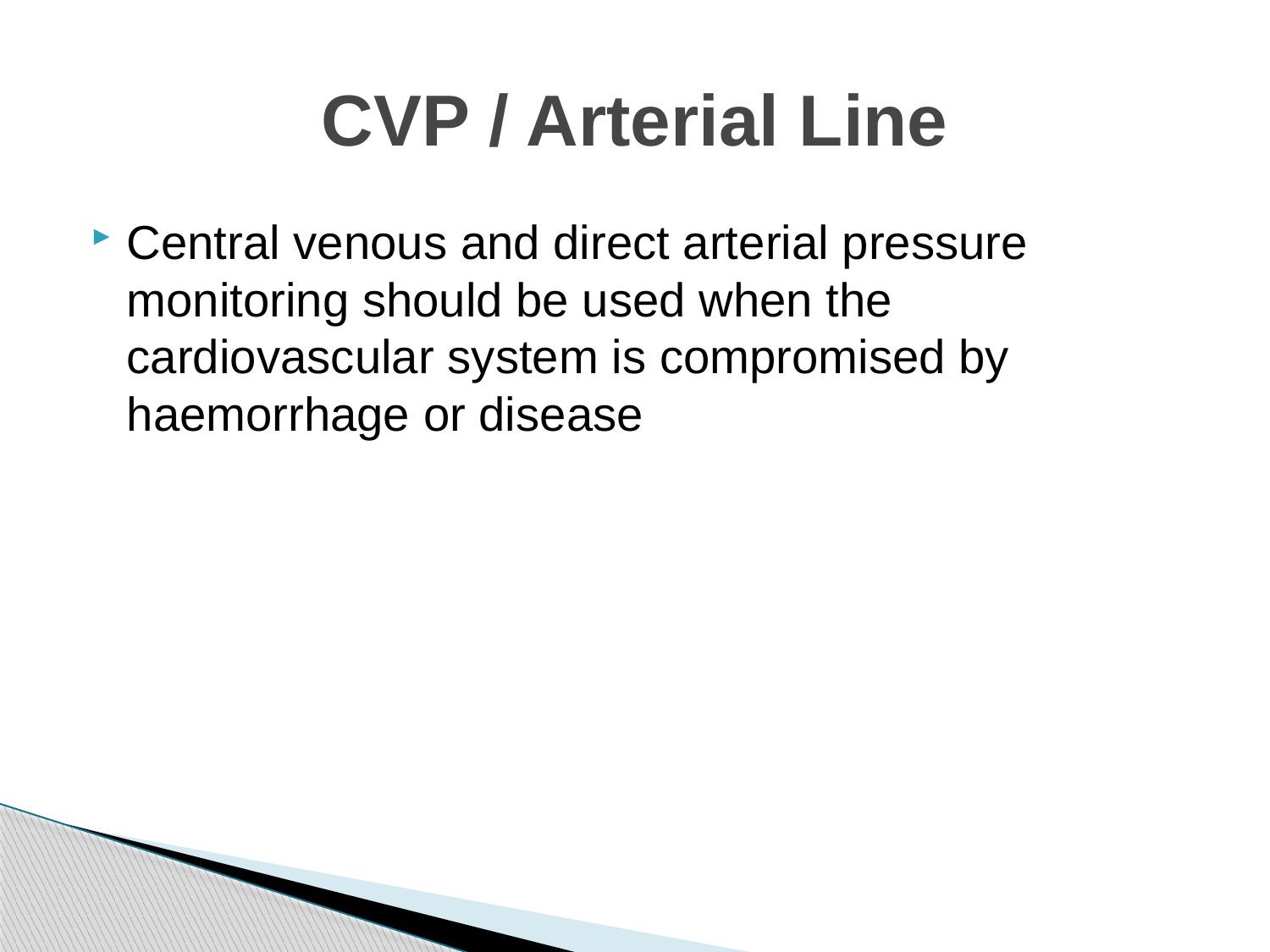

# CVP / Arterial Line
Central venous and direct arterial pressure monitoring should be used when the cardiovascular system is compromised by haemorrhage or disease